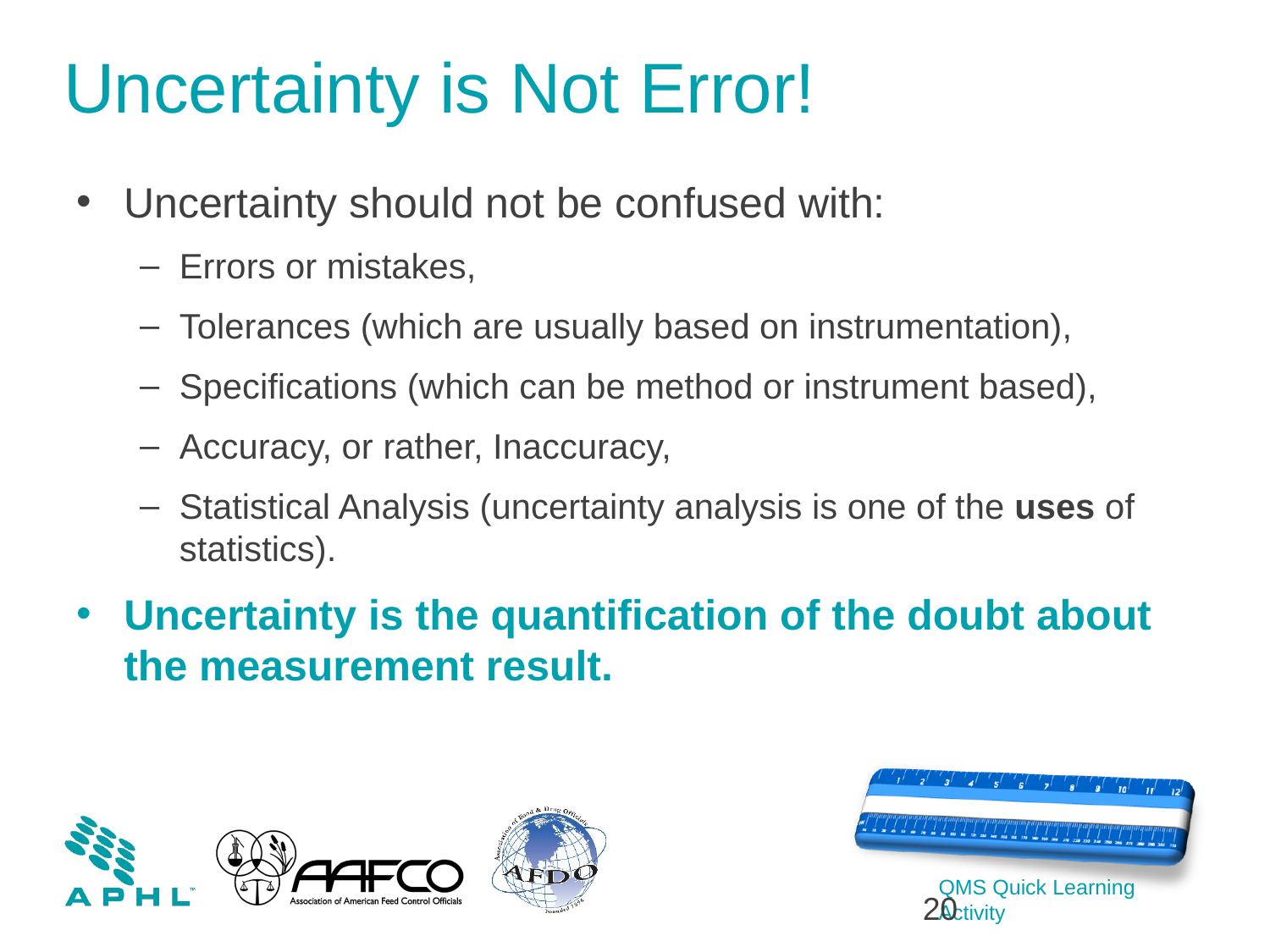

# Uncertainty is Not Error!
Uncertainty should not be confused with:
Errors or mistakes,
Tolerances (which are usually based on instrumentation),
Specifications (which can be method or instrument based),
Accuracy, or rather, Inaccuracy,
Statistical Analysis (uncertainty analysis is one of the uses of statistics).
Uncertainty is the quantification of the doubt about the measurement result.
20